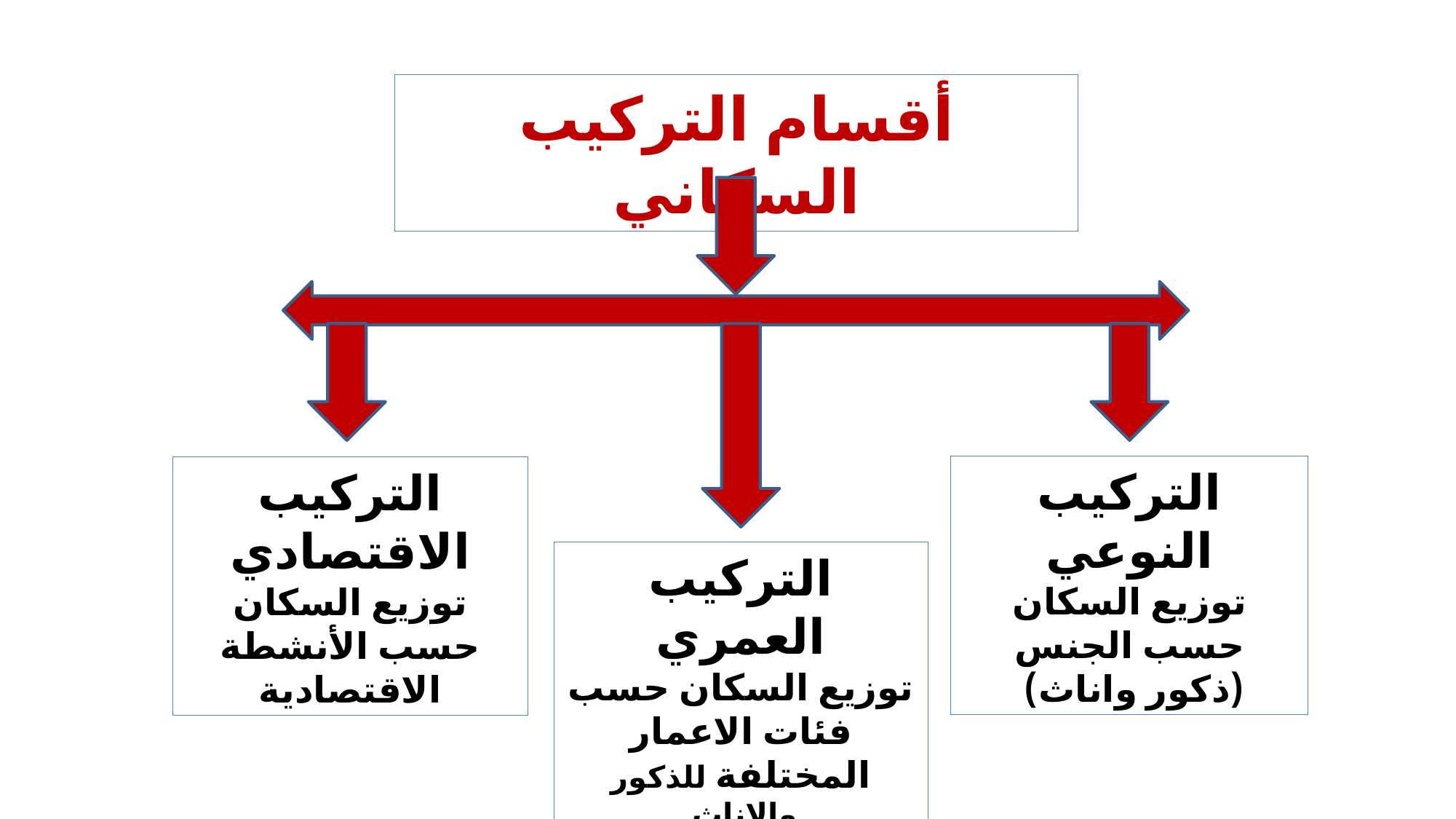

أقسام التركيب السكاني

التركيب النوعي
توزيع السكان حسب الجنس (ذكور واناث)
التركيب الاقتصادي
توزيع السكان حسب الأنشطة الاقتصادية
التركيب العمري
توزيع السكان حسب فئات الاعمار المختلفة للذكور والاناث